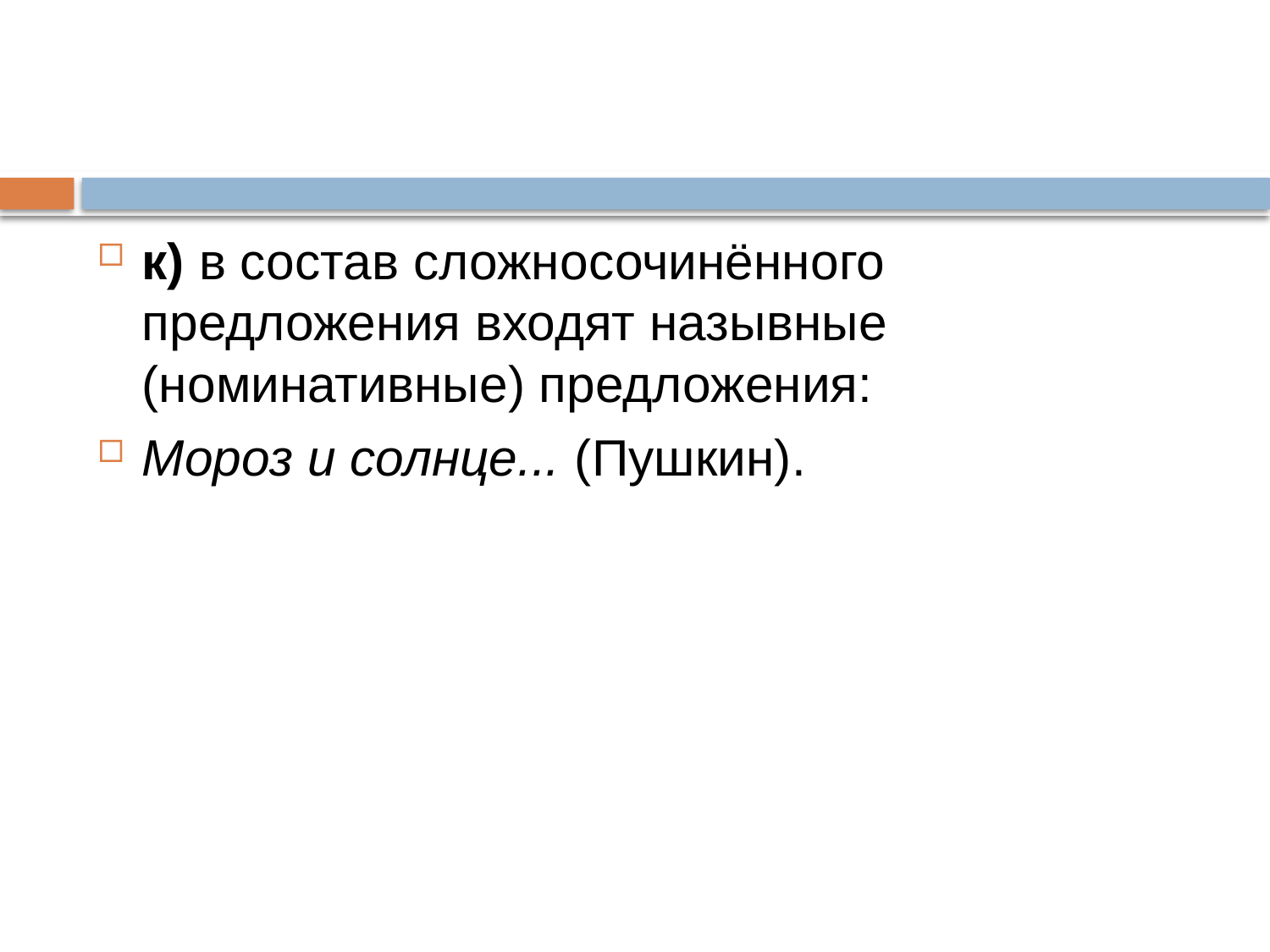

#
к) в состав сложносочинённого предложения входят назывные (номинативные) предложения:
Мороз и солнце... (Пушкин).